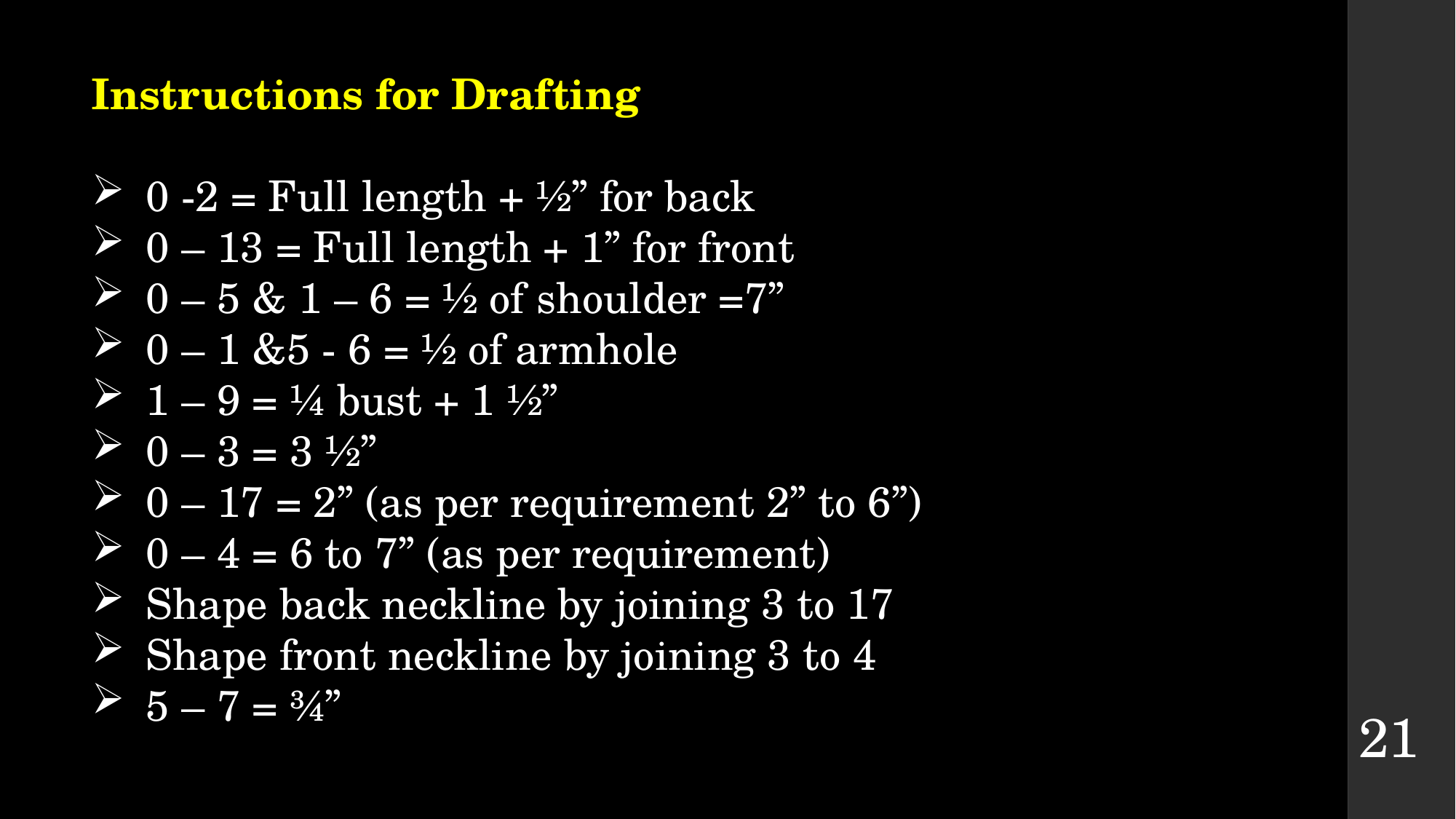

Instructions for Drafting

0 -2 = Full length + ½” for back
0 – 13 = Full length + 1” for front
0 – 5 & 1 – 6 = ½ of shoulder =7”
0 – 1 &5 - 6 = ½ of armhole
1 – 9 = ¼ bust + 1 ½”
0 – 3 = 3 ½”
0 – 17 = 2” (as per requirement 2” to 6”)
0 – 4 = 6 to 7” (as per requirement)
Shape back neckline by joining 3 to 17
Shape front neckline by joining 3 to 4
5 – 7 = ¾”
21